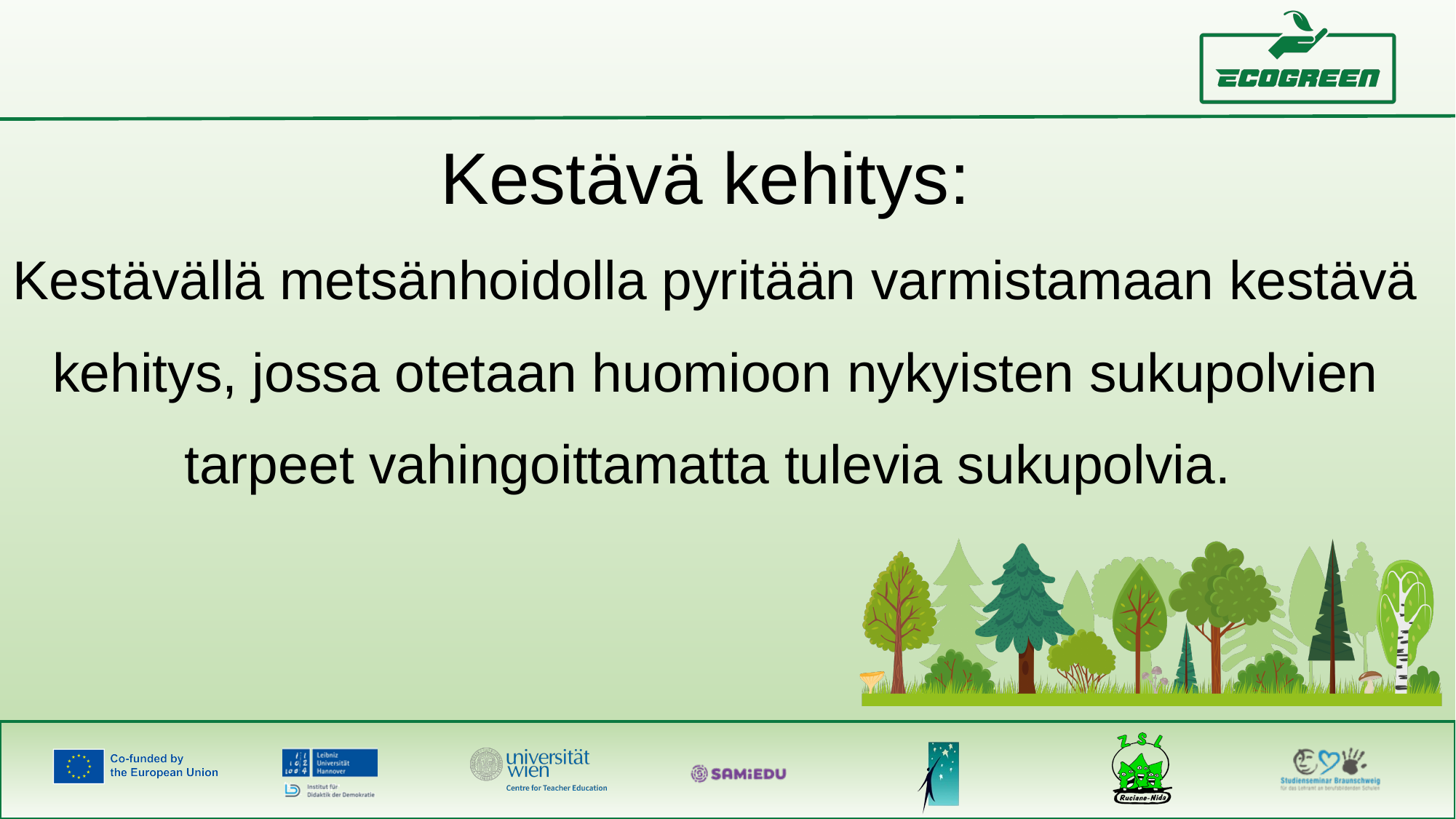

Kestävä kehitys:
Kestävällä metsänhoidolla pyritään varmistamaan kestävä kehitys, jossa otetaan huomioon nykyisten sukupolvien tarpeet vahingoittamatta tulevia sukupolvia.